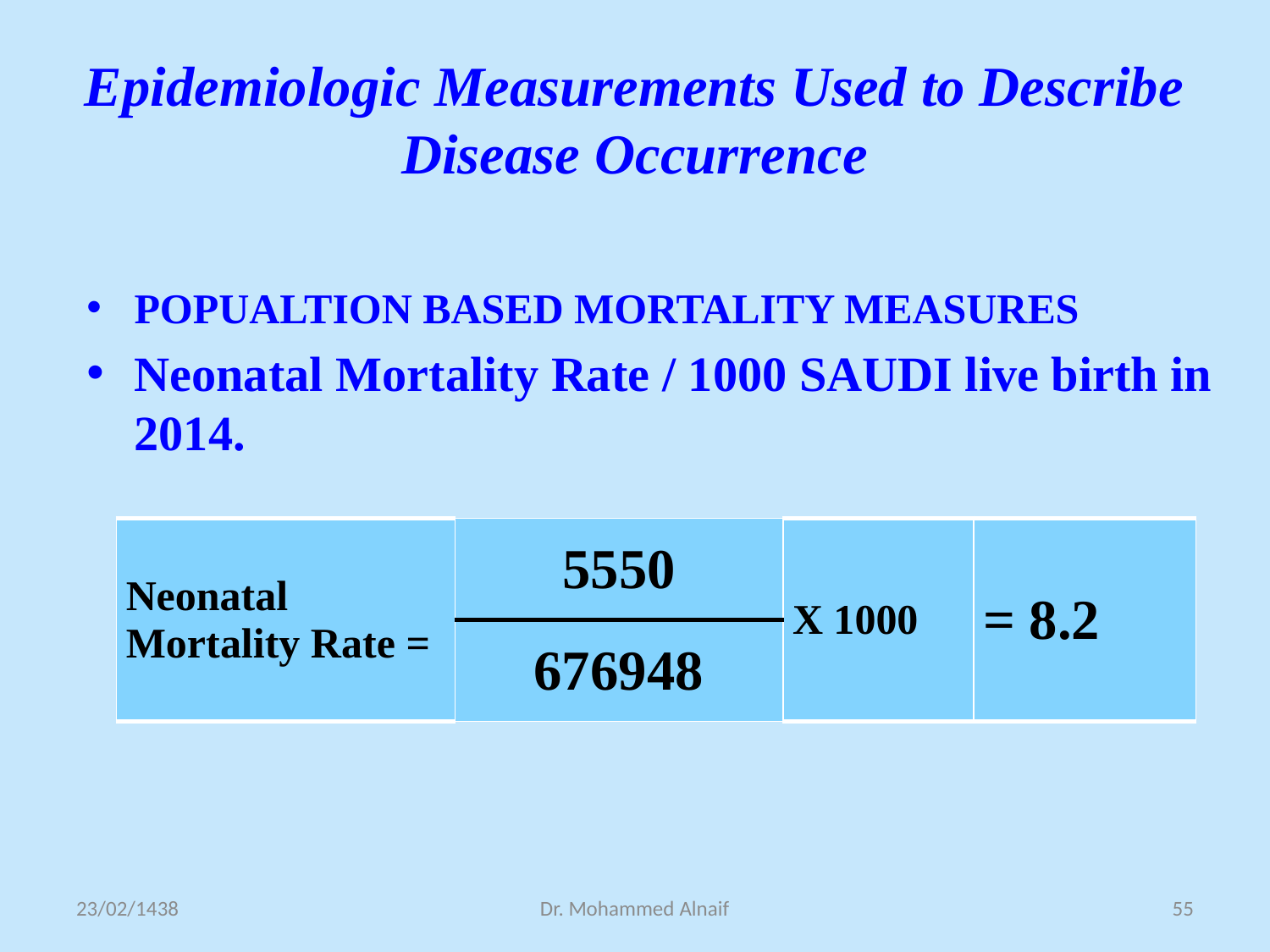

# Epidemiologic Measurements Used to Describe Disease Occurrence
POPUALTION BASED MORTALITY MEASURES
Neonatal Mortality Rate / 1000 SAUDI live birth in 2014.
| Neonatal Mortality Rate = | 5550 | X 1000 | = 8.2 |
| --- | --- | --- | --- |
|  | 676948 |  |  |
23/02/1438
Dr. Mohammed Alnaif
55